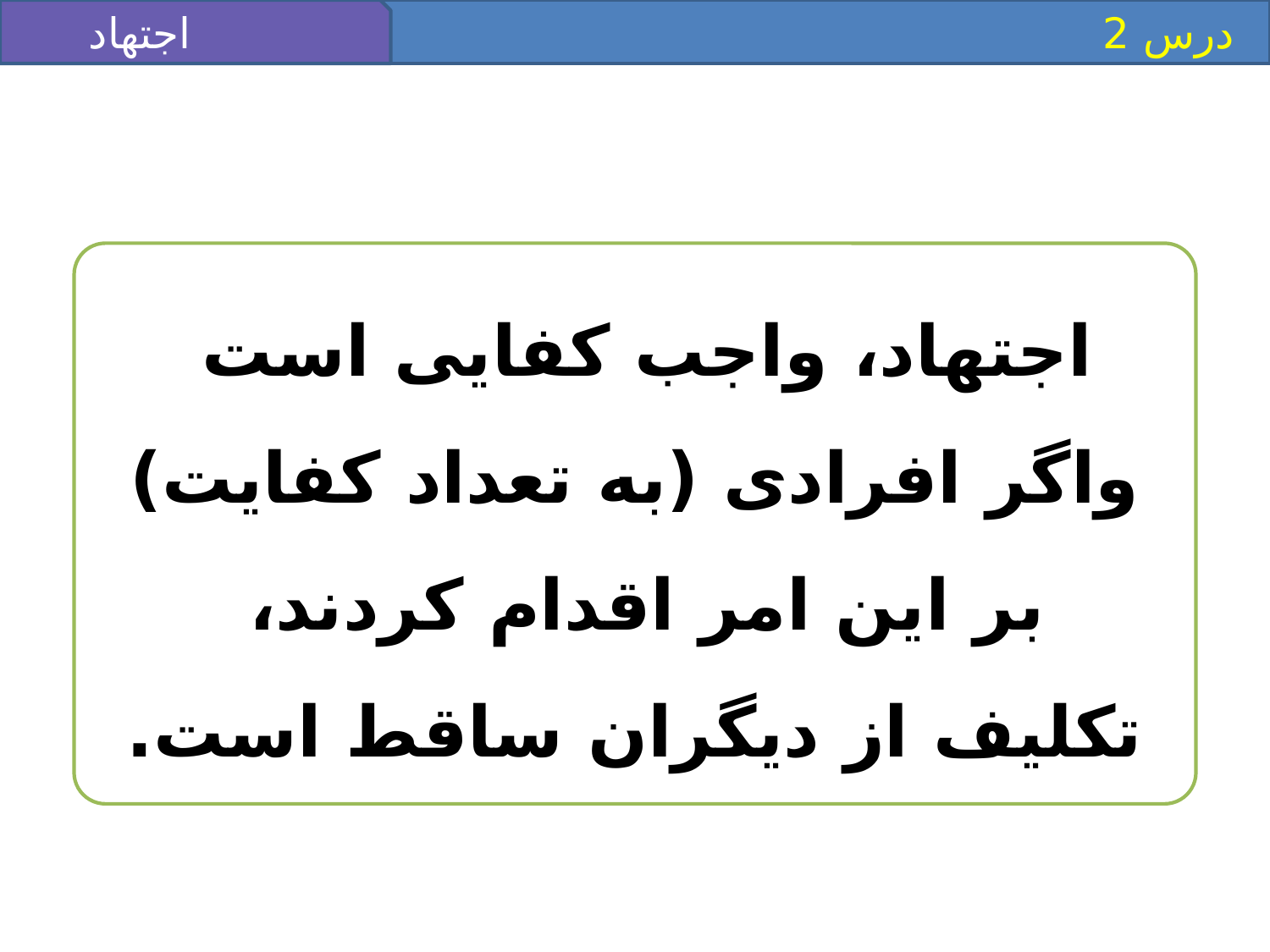

اجتهاد
 درس 2

اجتهاد، واجب كفايى است
واگر افرادى (به تعداد كفايت) بر اين امر اقدام كردند،
تكليف از ديگران ساقط است.